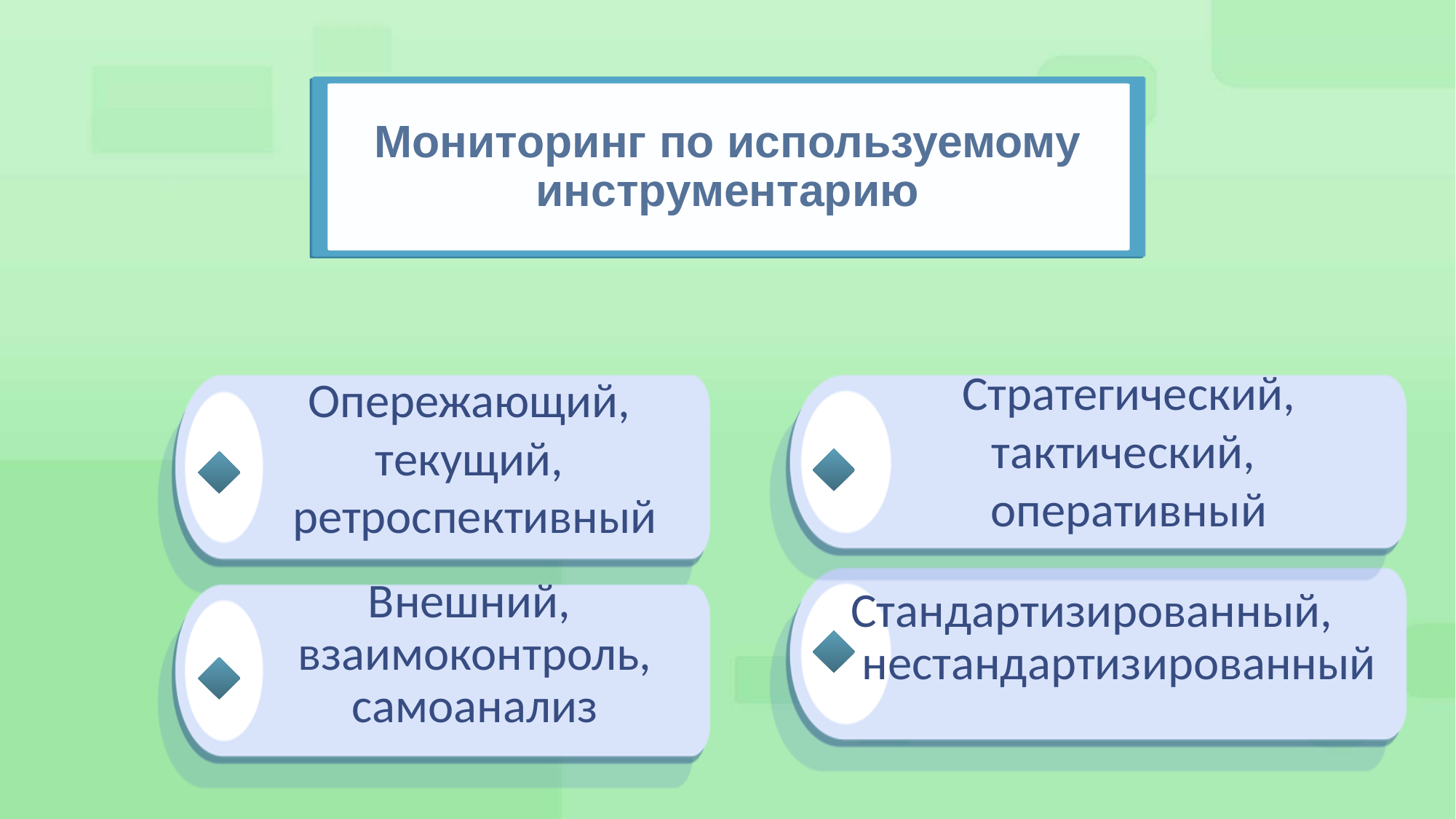

# Мониторинг по используемому инструментарию
Опережающий,
текущий,
ретроспективный

Стратегический, тактический,
оперативный

Стандартизированный,
 нестандартизированный

Внешний,
взаимоконтроль, самоанализ